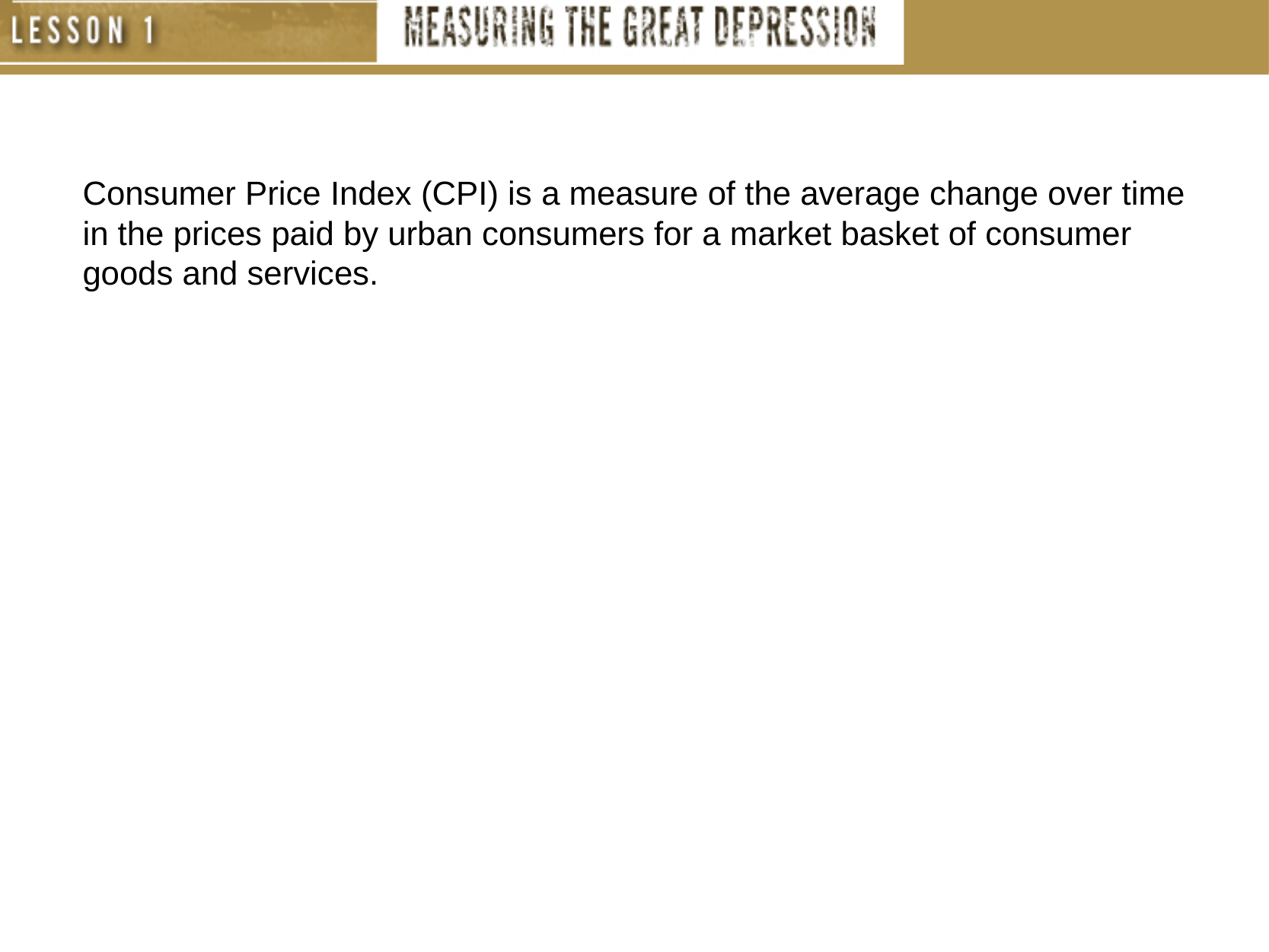

Consumer Price Index (CPI) is a measure of the average change over time in the prices paid by urban consumers for a market basket of consumer goods and services.